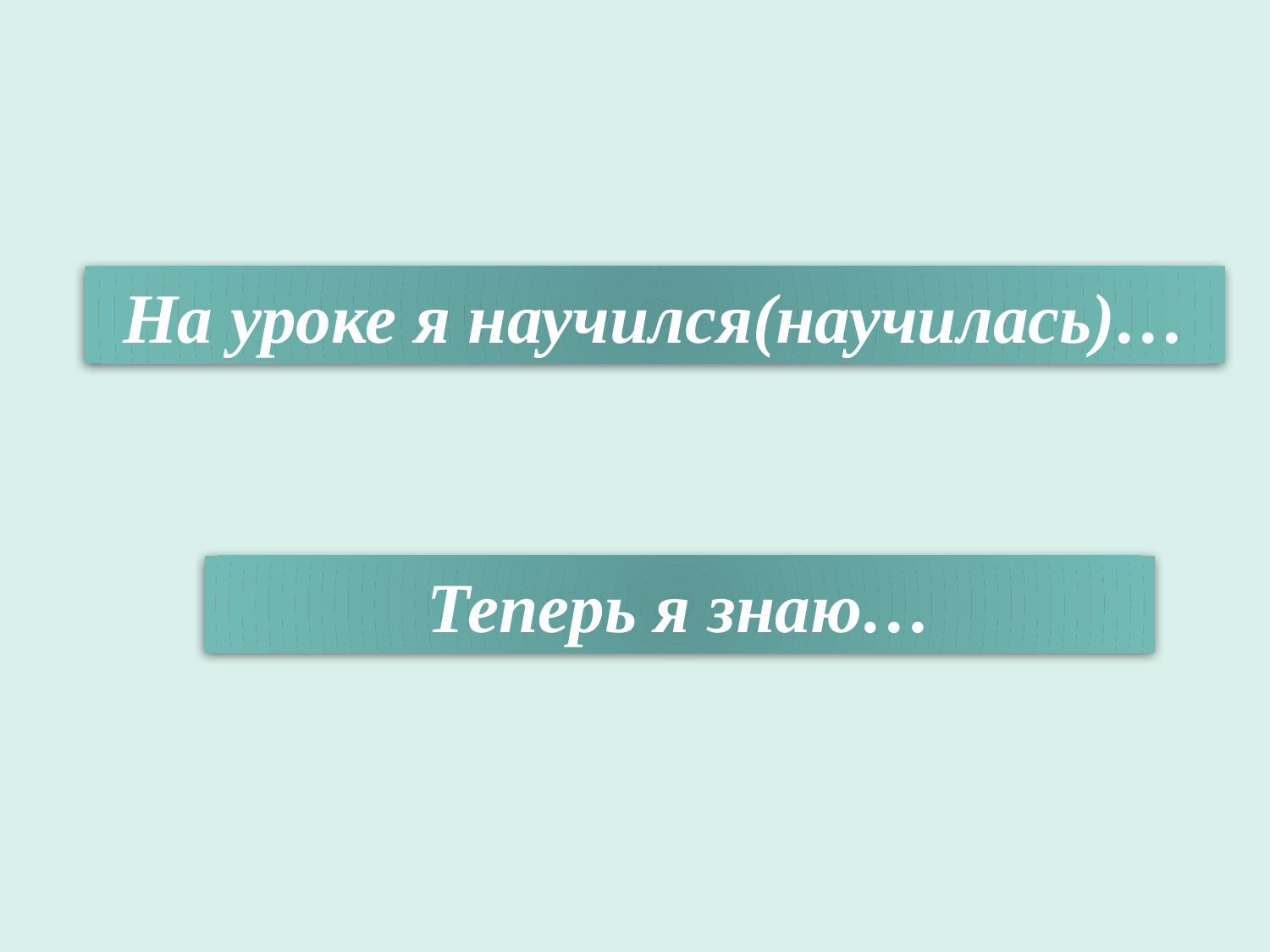

На уроке я научился(научилась)…
Теперь я знаю…